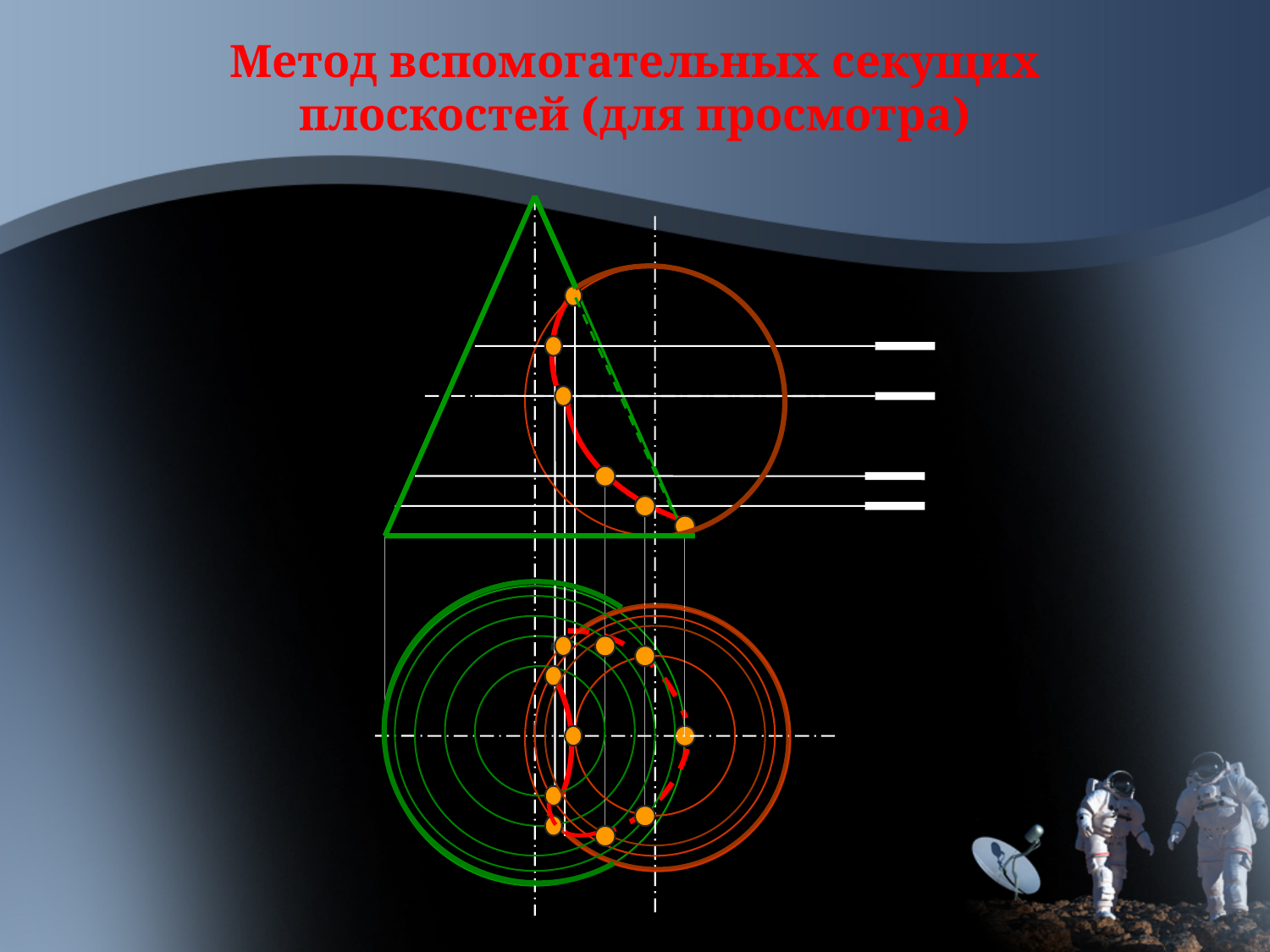

# Метод вспомогательных секущих плоскостей (для просмотра)